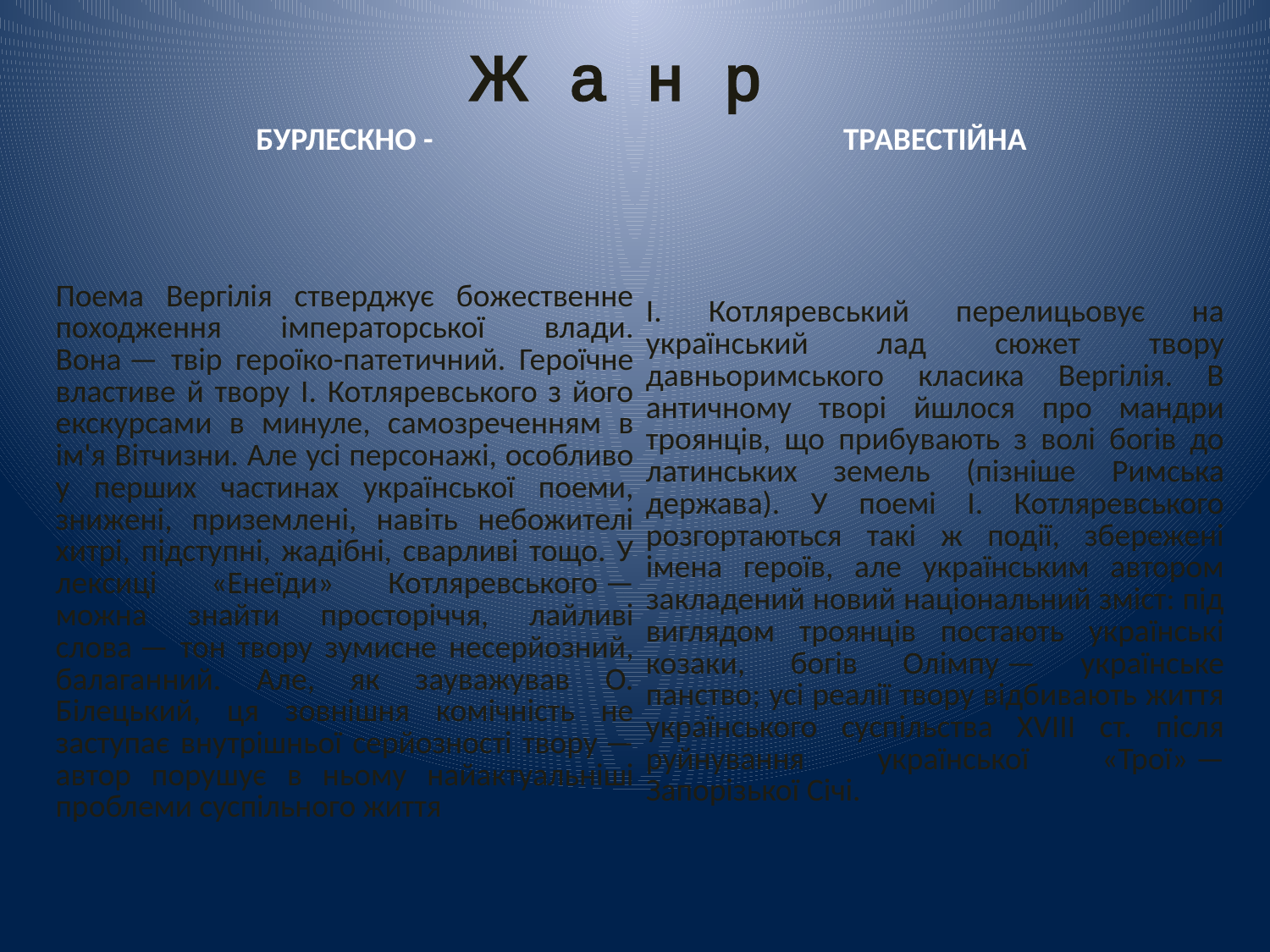

Ж  а  н  р

| БУРЛЕСКНО - | ТРАВЕСТІЙНА |
| --- | --- |
| Поема Вергілія стверджує божественне походження імператорської влади. Вона — твір героїко-патетичний. Героїчне властиве й твору І. Котляревського з його екскурсами в минуле, самозреченням в ім'я Вітчизни. Але усі персонажі, особливо у перших частинах української поеми, знижені, приземлені, навіть небожителі хитрі, підступні, жадібні, сварливі тощо. У лексиці «Енеїди» Котляревського — можна знайти просторіччя, лайливі слова — тон твору зумисне несерйозний, балаганний. Але, як зауважував О. Білецький, ця зовнішня комічність не заступає внутрішньої серйозності твору — автор порушує в ньому найактуальніші проблеми суспільного життя | І. Котляревський перелицьовує на український лад сюжет твору давньоримського класика Вергілія. В античному творі йшлося про мандри троянців, що прибувають з волі богів до латинських земель (пізніше Римська держава). У поемі І. Котляревського розгортаються такі ж події, збережені імена героїв, але українським автором закладений новий національний зміст: під виглядом троянців постають українські козаки, богів Олімпу — українське панство; усі реалії твору відбивають життя українського суспільства XVIII ст. після руйнування української «Трої» — Запорізької Січі. |